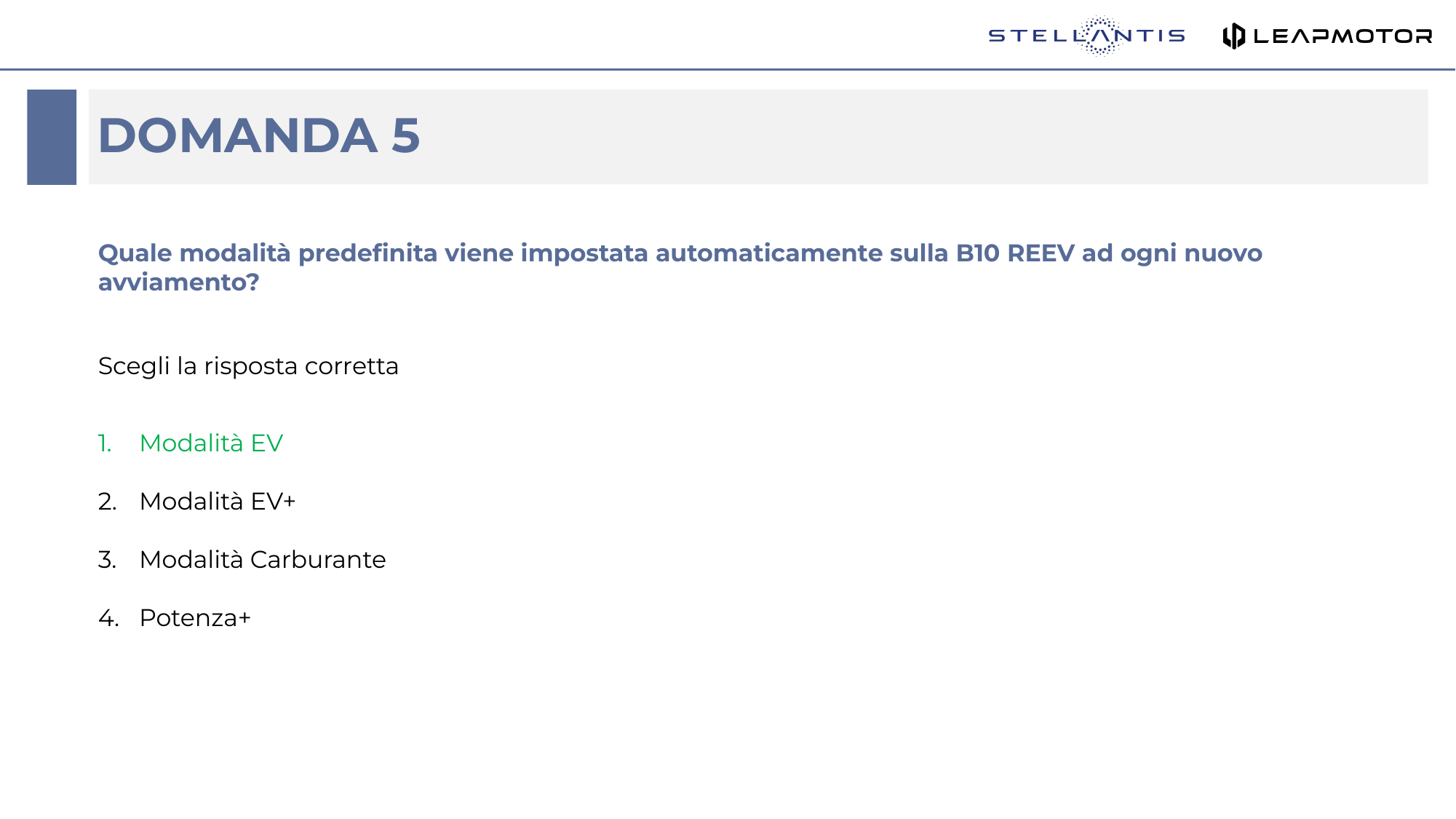

# Domanda 5
Quale modalità predefinita viene impostata automaticamente sulla B10 REEV ad ogni nuovo avviamento?

Scegli la risposta corretta
Modalità EV

Modalità EV+

Modalità Carburante

Potenza+